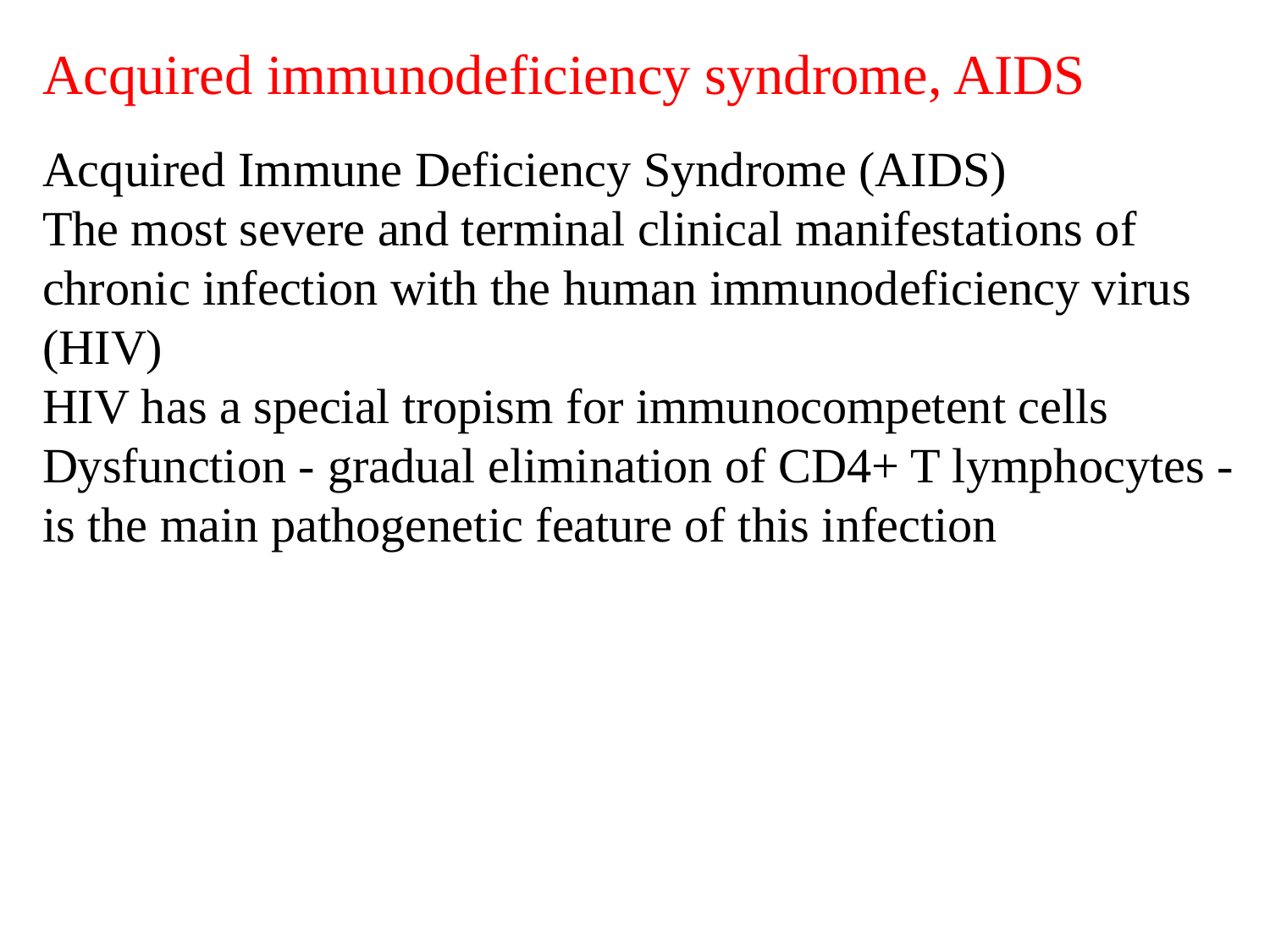

# Аcquired immunodeficiency syndrome, AIDS
Acquired Immune Deficiency Syndrome (AIDS)
The most severe and terminal clinical manifestations of chronic infection with the human immunodeficiency virus (HIV)
HIV has a special tropism for immunocompetent cells
Dysfunction - gradual elimination of CD4+ T lymphocytes - is the main pathogenetic feature of this infection